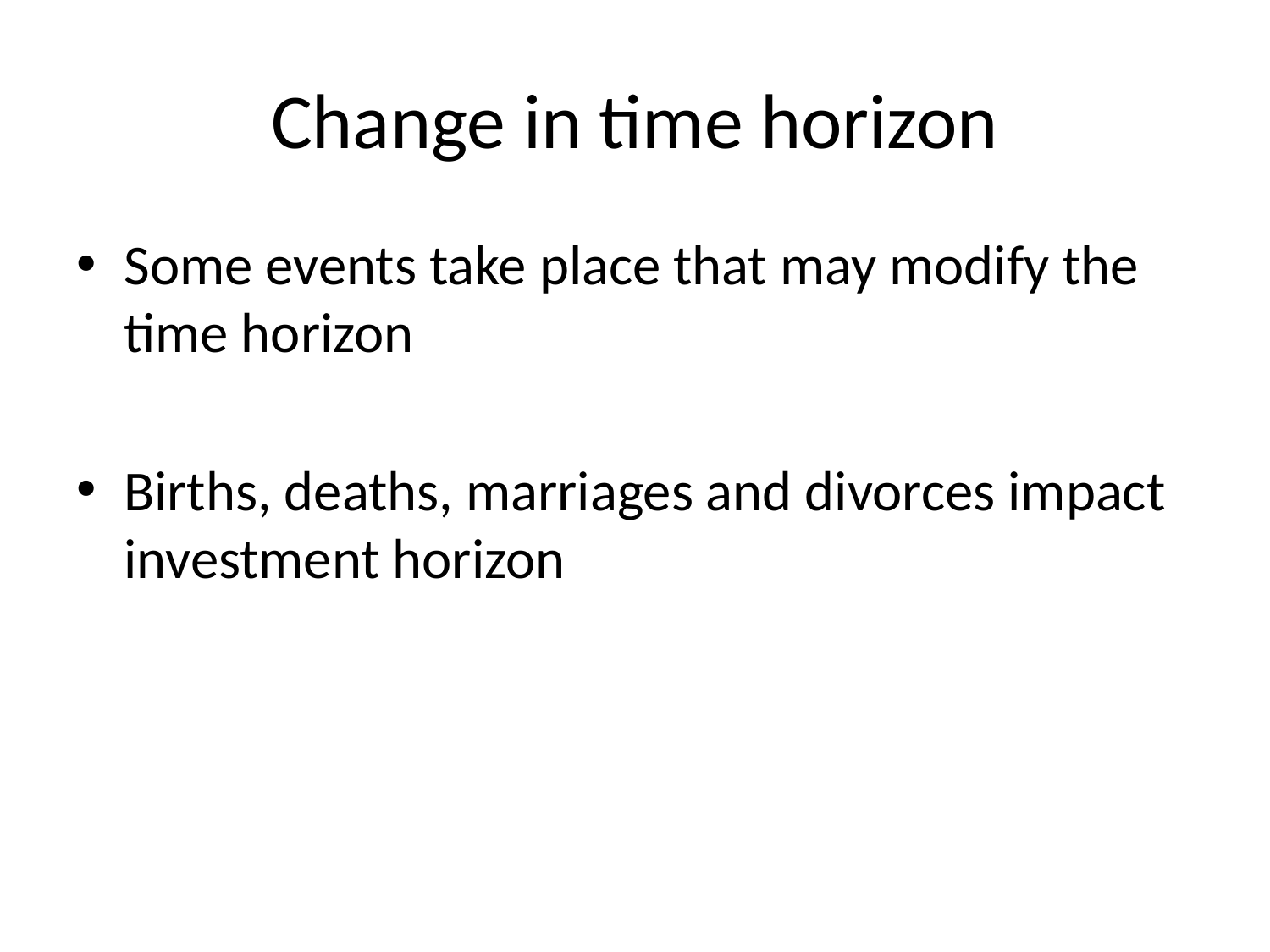

# Change in time horizon
Some events take place that may modify the time horizon

Births, deaths, marriages and divorces impact investment horizon